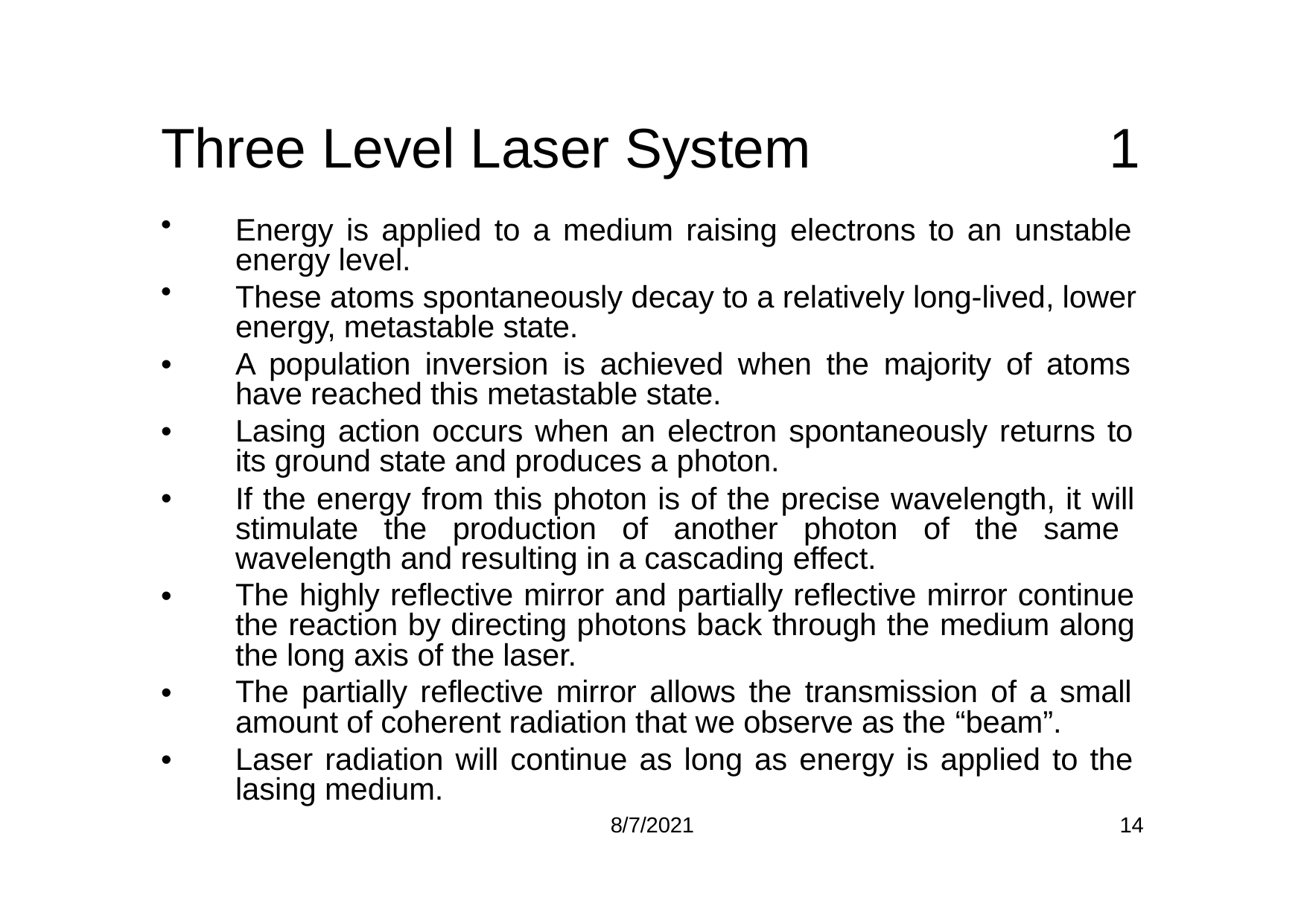

# Three Level Laser System	1
Energy is applied to a medium raising electrons to an unstable  energy level.
These atoms spontaneously decay to a relatively long-lived, lower  energy, metastable state.
A population inversion is achieved when the majority of atoms  have reached this metastable state.
Lasing action occurs when an electron spontaneously returns to  its ground state and produces a photon.
If the energy from this photon is of the precise wavelength, it will  stimulate the production of another photon of the same  wavelength and resulting in a cascading effect.
The highly reflective mirror and partially reflective mirror continue  the reaction by directing photons back through the medium along  the long axis of the laser.
The partially reflective mirror allows the transmission of a small  amount of coherent radiation that we observe as the “beam”.
Laser radiation will continue as long as energy is applied to the  lasing medium.
•
•
•
•
•
•
8/7/2021
14